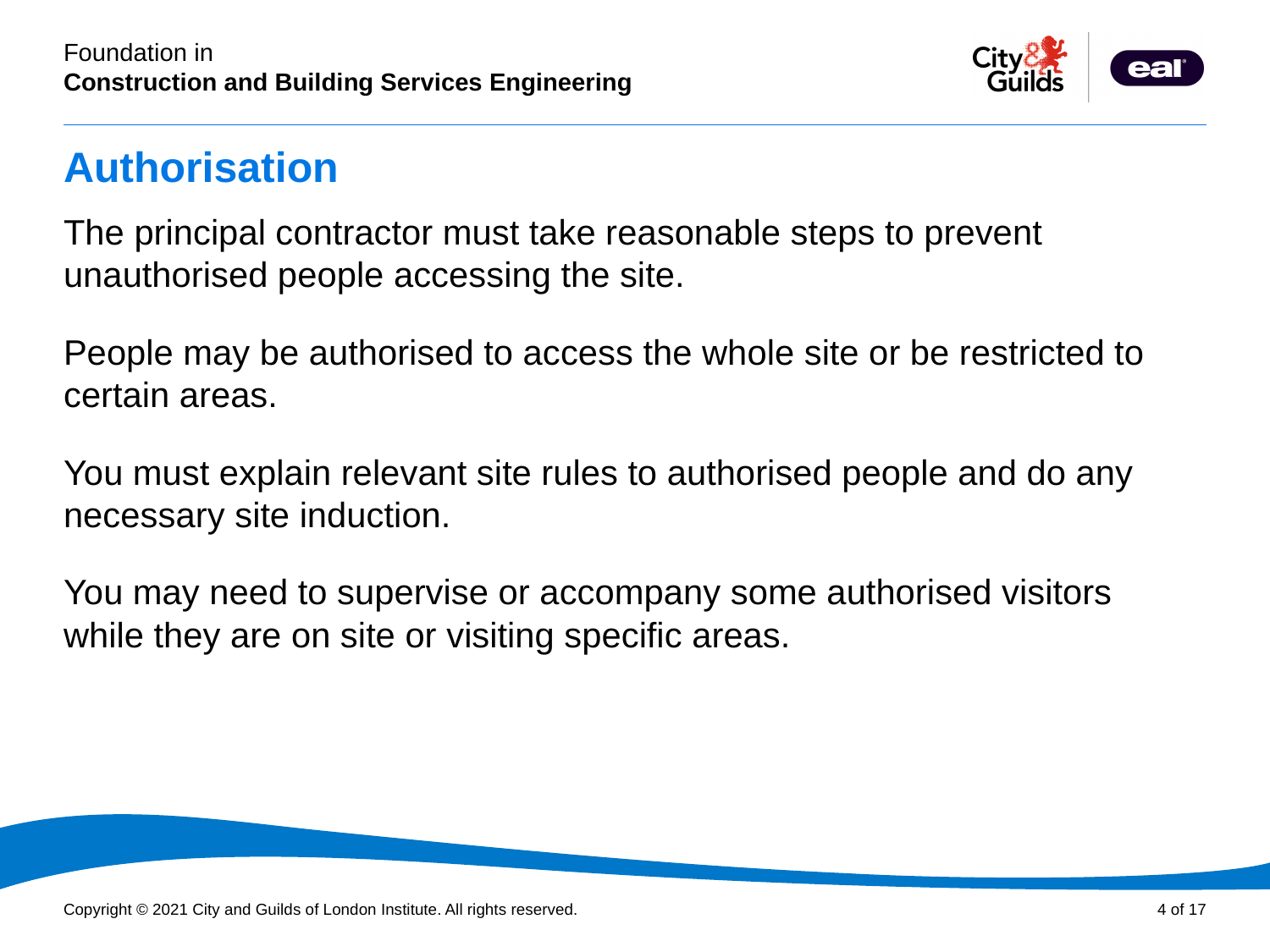

# Authorisation
The principal contractor must take reasonable steps to prevent unauthorised people accessing the site.
People may be authorised to access the whole site or be restricted to certain areas.
You must explain relevant site rules to authorised people and do any necessary site induction.
You may need to supervise or accompany some authorised visitors while they are on site or visiting specific areas.